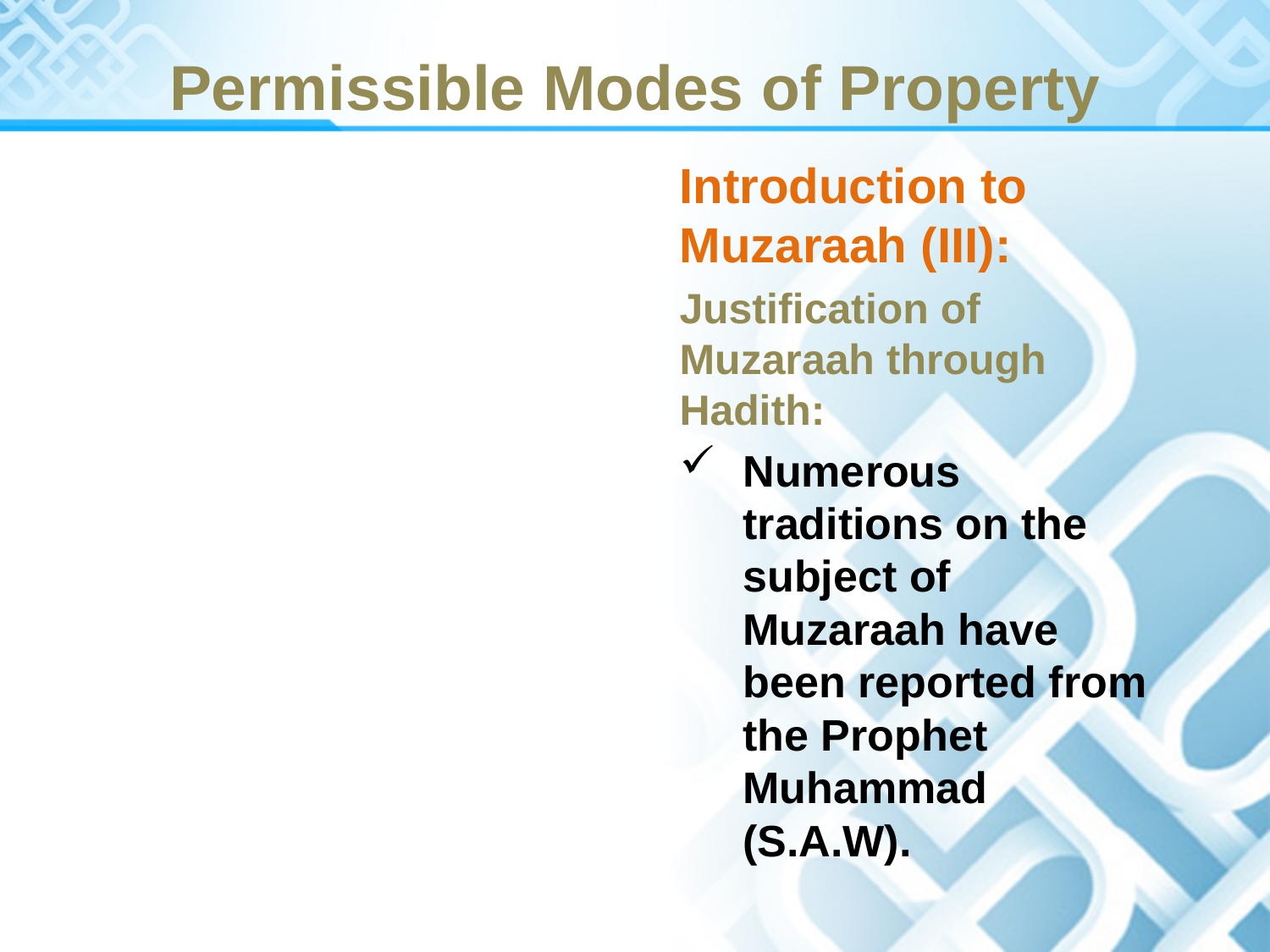

Permissible Modes of Property
Introduction to Muzaraah (III):
Justification of  Muzaraah through Hadith:
Numerous traditions on the subject of Muzaraah have been reported from the Prophet Muhammad (S.A.W).